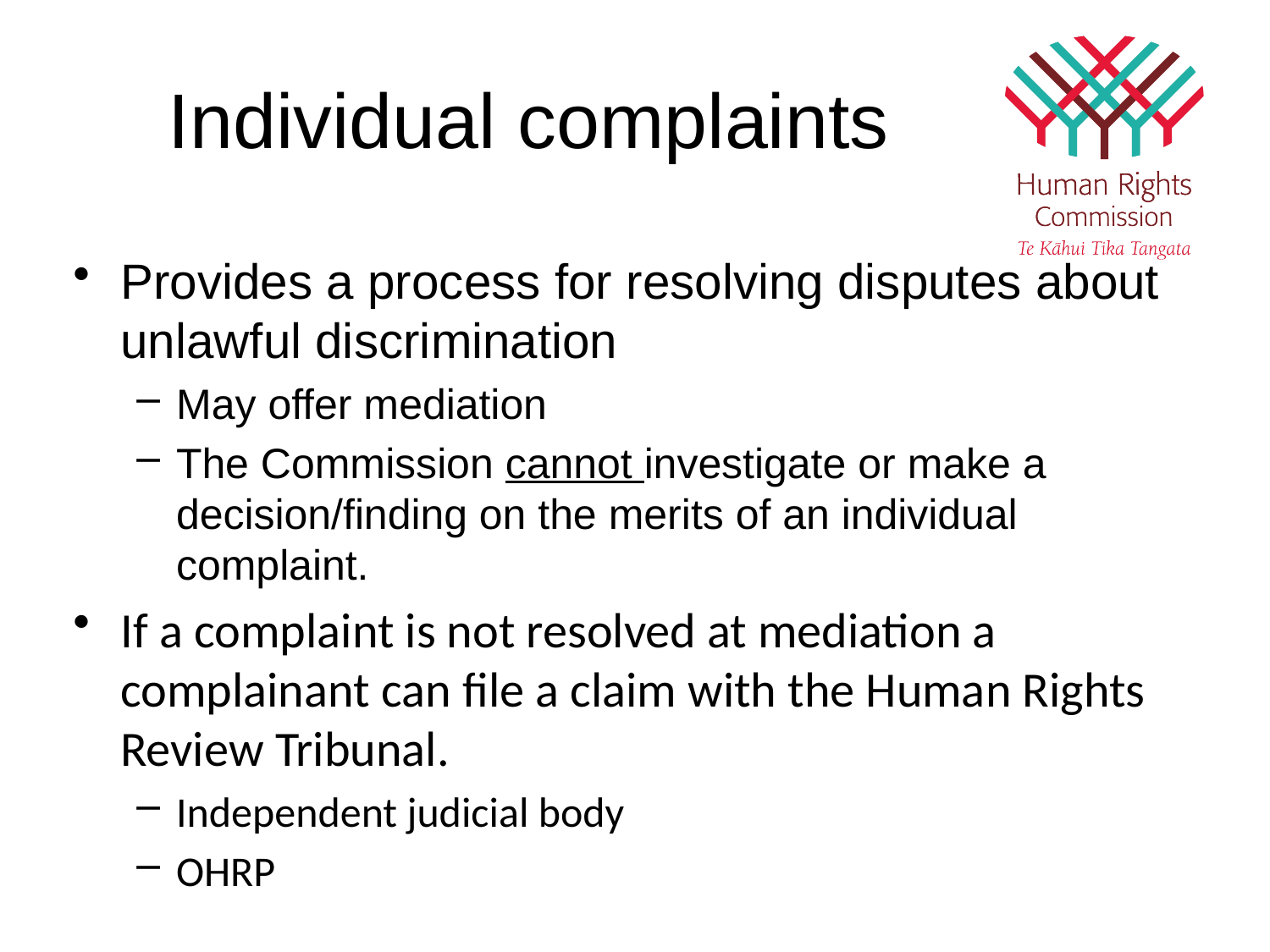

# Individual complaints

Provides a process for resolving disputes about unlawful discrimination
May offer mediation
The Commission cannot investigate or make a decision/finding on the merits of an individual complaint.
If a complaint is not resolved at mediation a complainant can file a claim with the Human Rights Review Tribunal.
Independent judicial body
OHRP